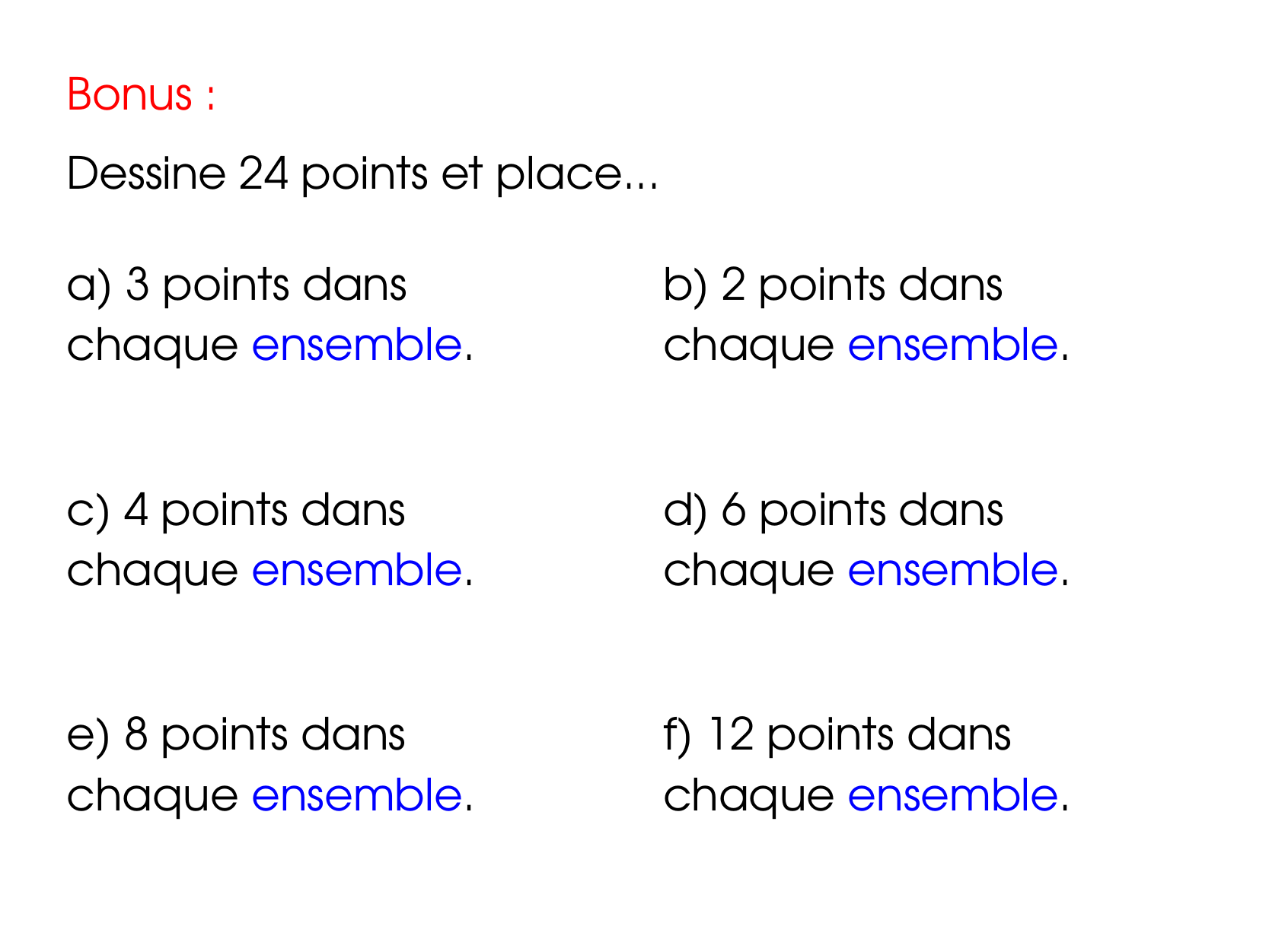

Bonus :
Dessine 24 points et place...
a) 3 points dans chaque ensemble.
b) 2 points dans chaque ensemble.
c) 4 points dans chaque ensemble.
d) 6 points dans chaque ensemble.
e) 8 points dans chaque ensemble.
f) 12 points dans chaque ensemble.